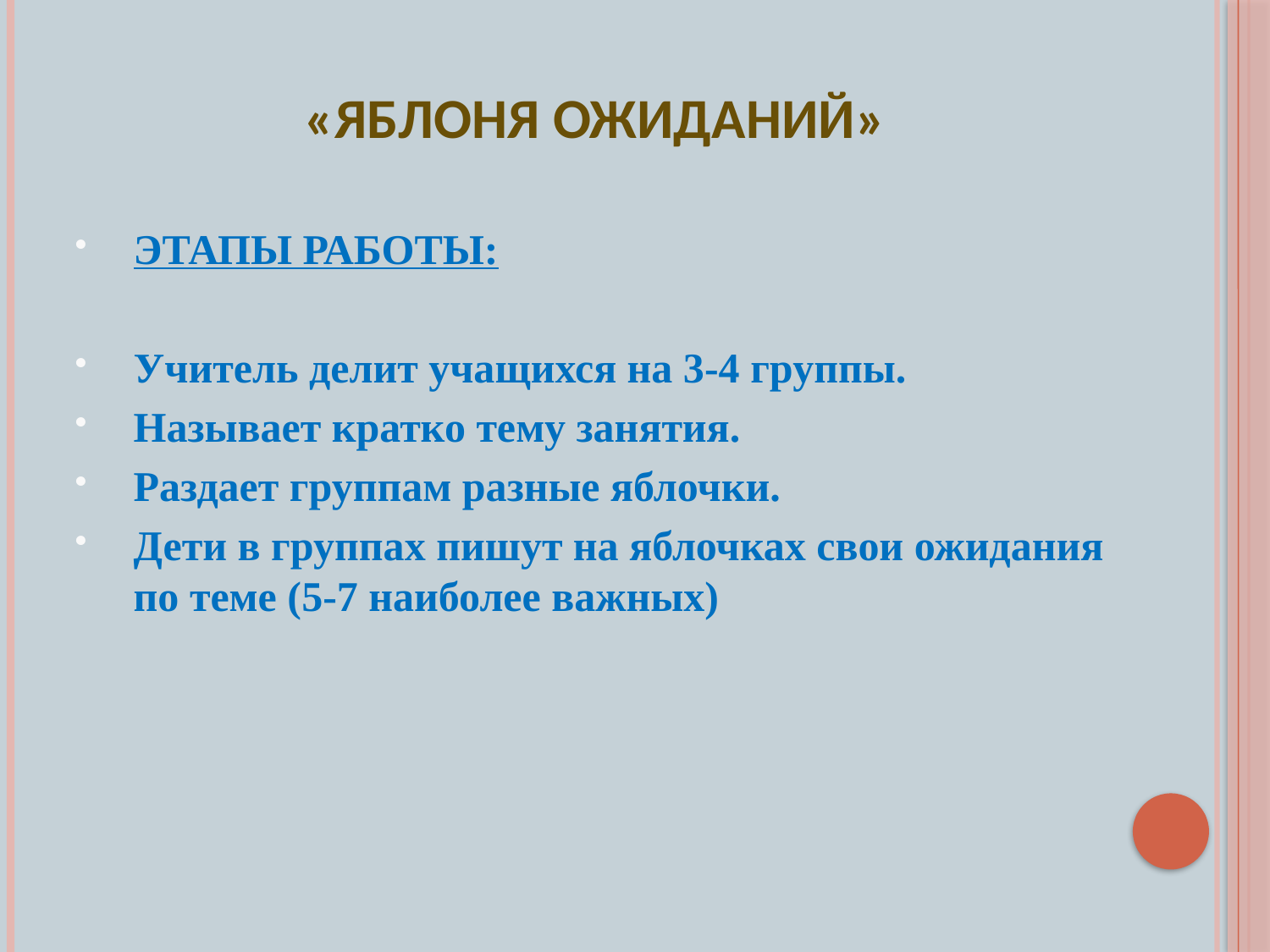

# «ЯБЛОНЯ ОЖИДАНИЙ»
ЭТАПЫ РАБОТЫ:

Учитель делит учащихся на 3-4 группы.
Называет кратко тему занятия.
Раздает группам разные яблочки.
Дети в группах пишут на яблочках свои ожидания по теме (5-7 наиболее важных)